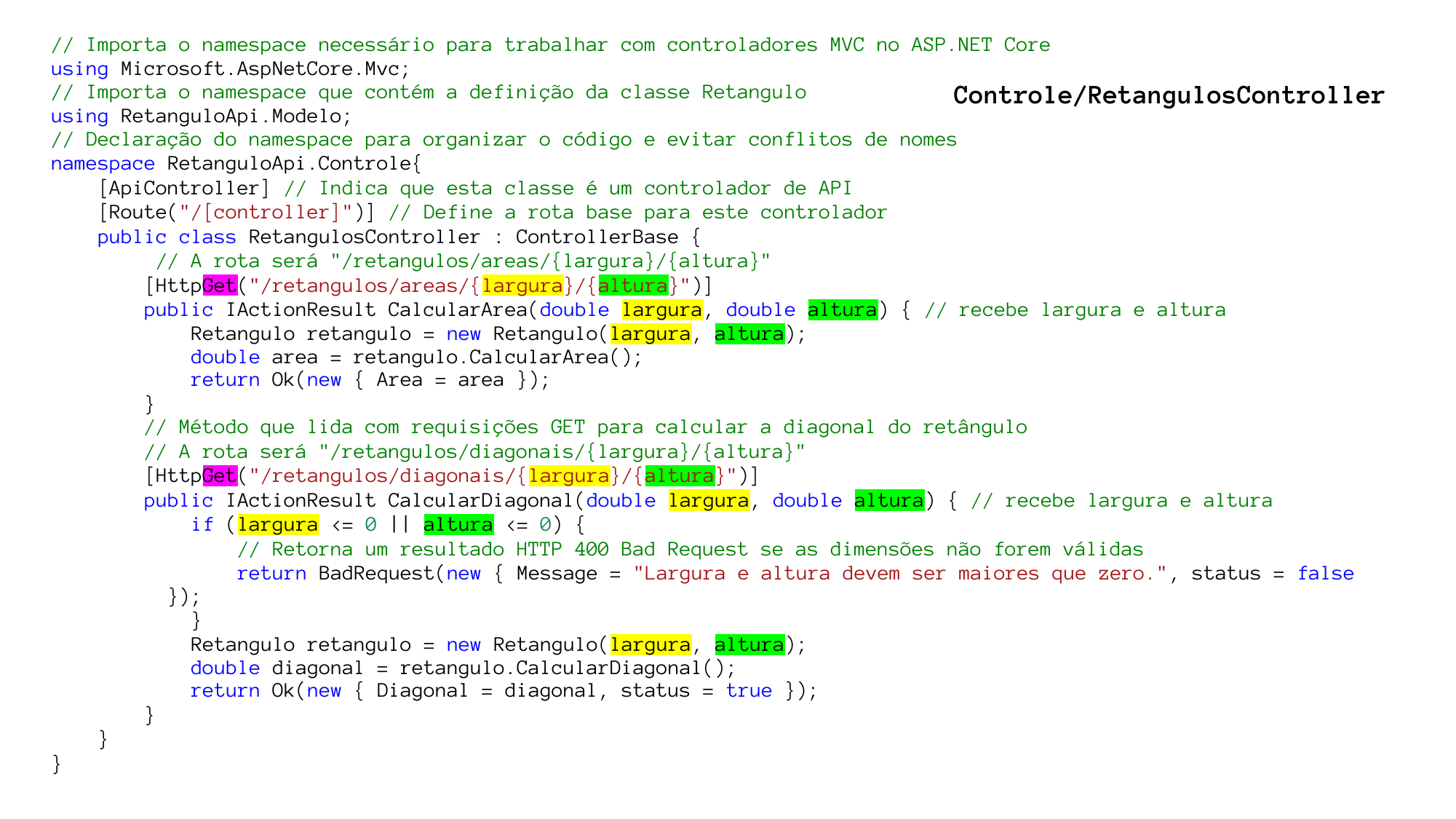

# Controle/RetangulosController
// Importa o namespace necessário para trabalhar com controladores MVC no ASP.NET Core
using Microsoft.AspNetCore.Mvc;
// Importa o namespace que contém a definição da classe Retangulo
using RetanguloApi.Modelo;
// Declaração do namespace para organizar o código e evitar conflitos de nomes
namespace RetanguloApi.Controle{
    [ApiController] // Indica que esta classe é um controlador de API
    [Route("/[controller]")] // Define a rota base para este controlador
    public class RetangulosController : ControllerBase {
         // A rota será "/retangulos/areas/{largura}/{altura}"
        [HttpGet("/retangulos/areas/{largura}/{altura}")]
        public IActionResult CalcularArea(double largura, double altura) { // recebe largura e altura
            Retangulo retangulo = new Retangulo(largura, altura);
            double area = retangulo.CalcularArea();
            return Ok(new { Area = area });
        }
        // Método que lida com requisições GET para calcular a diagonal do retângulo
        // A rota será "/retangulos/diagonais/{largura}/{altura}"
        [HttpGet("/retangulos/diagonais/{largura}/{altura}")]
        public IActionResult CalcularDiagonal(double largura, double altura) { // recebe largura e altura
            if (largura <= 0 || altura <= 0) {
                // Retorna um resultado HTTP 400 Bad Request se as dimensões não forem válidas
                return BadRequest(new { Message = "Largura e altura devem ser maiores que zero.", status = false               });
            }
            Retangulo retangulo = new Retangulo(largura, altura);
            double diagonal = retangulo.CalcularDiagonal();
            return Ok(new { Diagonal = diagonal, status = true });
        }
    }
}